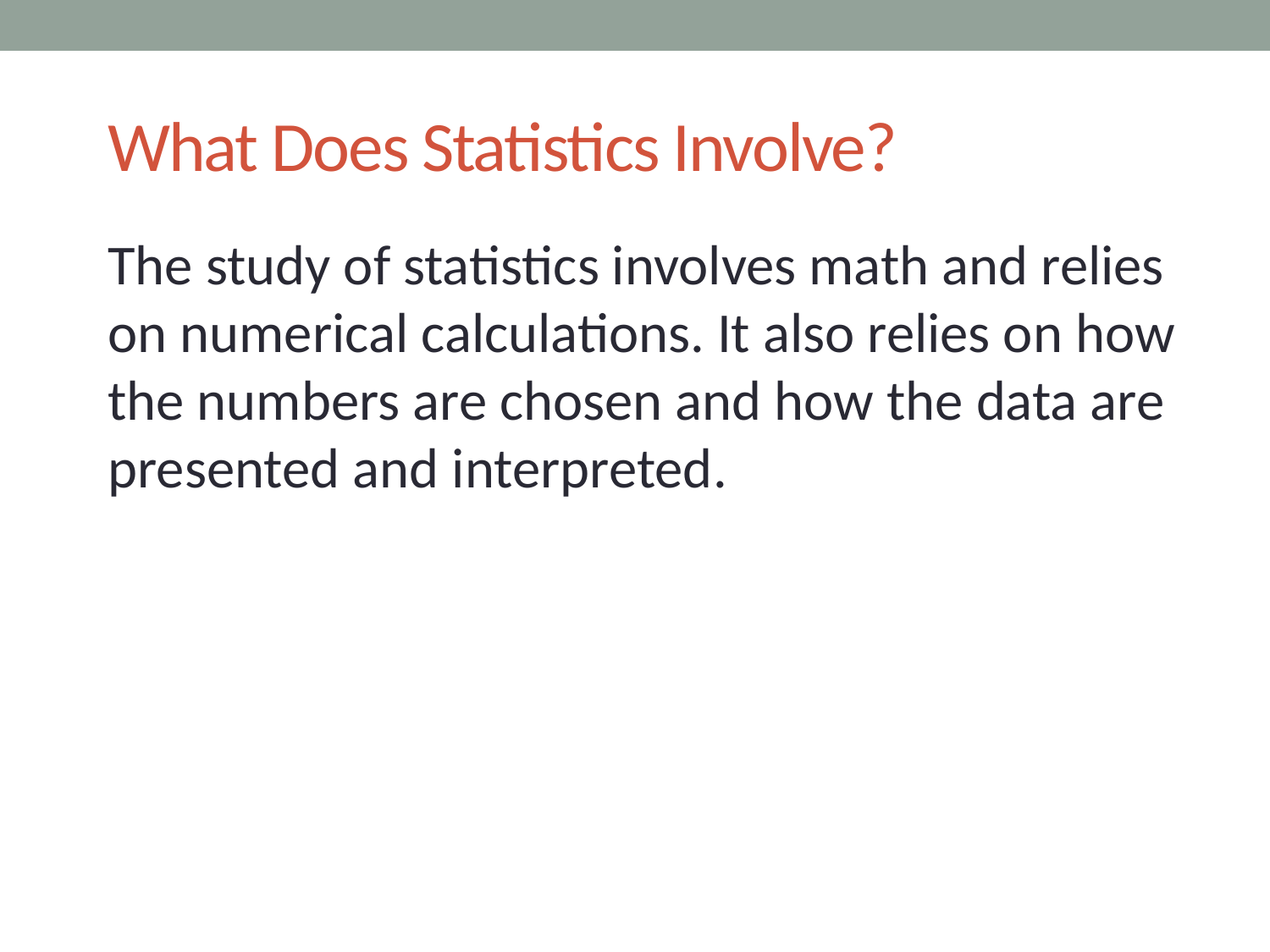

# What Does Statistics Involve?
The study of statistics involves math and relies on numerical calculations. It also relies on how the numbers are chosen and how the data are presented and interpreted.